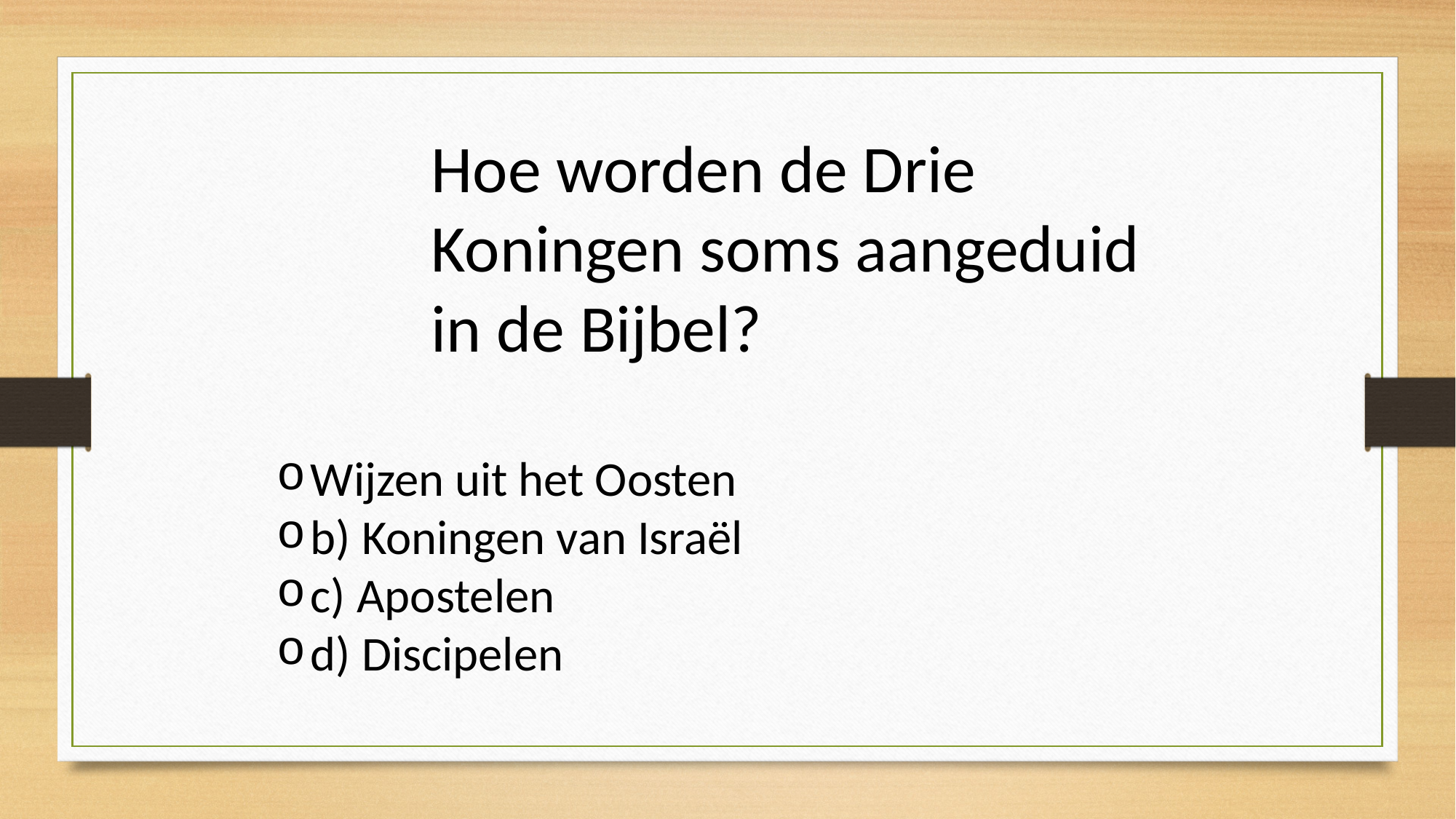

Hoe worden de Drie Koningen soms aangeduid in de Bijbel?

Wijzen uit het Oosten
b) Koningen van Israël
c) Apostelen
d) Discipelen